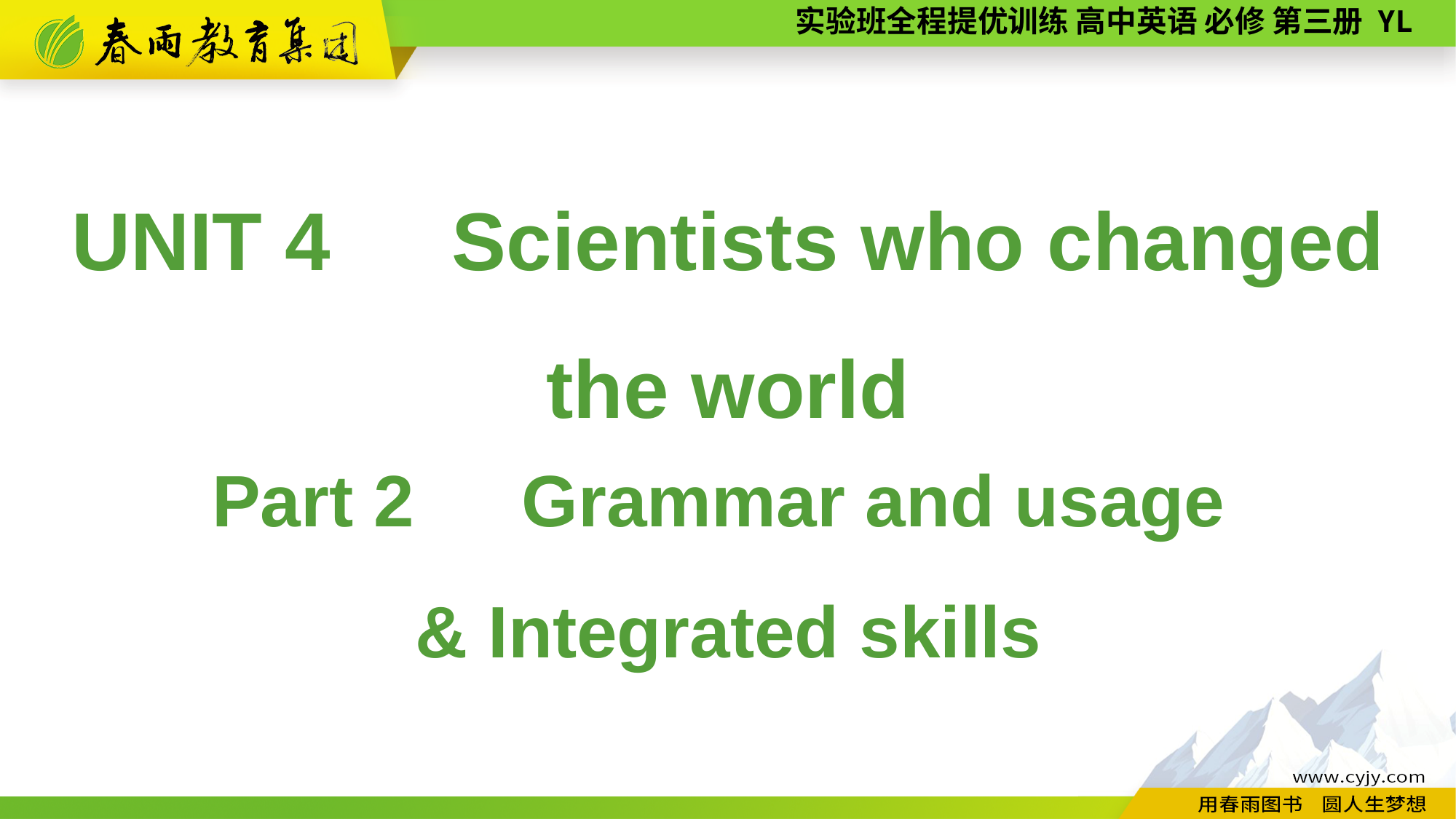

UNIT 4　Scientists who changed the world
Part 2　Grammar and usage
& Integrated skills